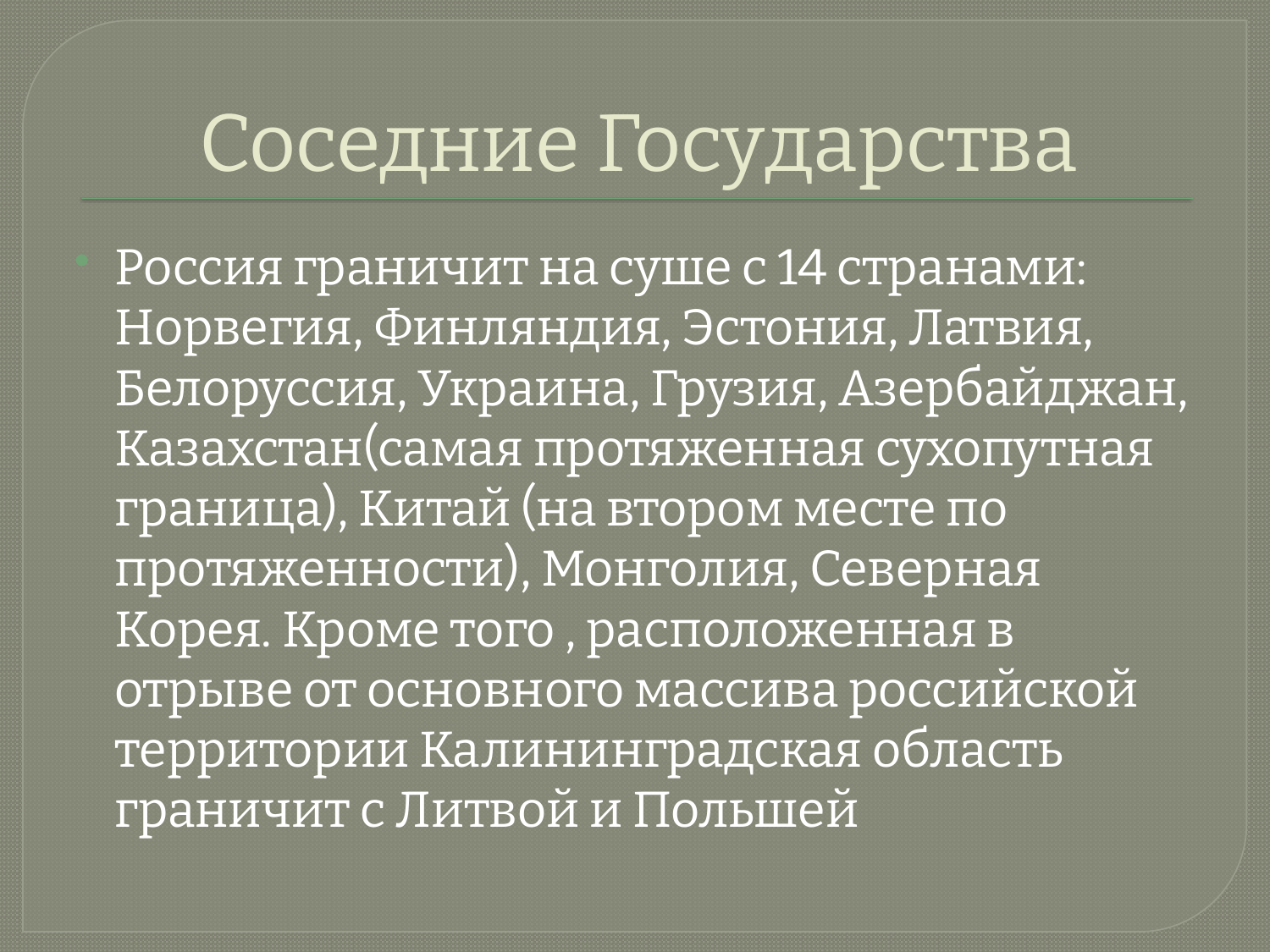

# Соседние Государства
Россия граничит на суше с 14 странами: Норвегия, Финляндия, Эстония, Латвия, Белоруссия, Украина, Грузия, Азербайджан, Казахстан(самая протяженная сухопутная граница), Китай (на втором месте по протяженности), Монголия, Северная Корея. Кроме того , расположенная в отрыве от основного массива российской территории Калининградская область граничит с Литвой и Польшей